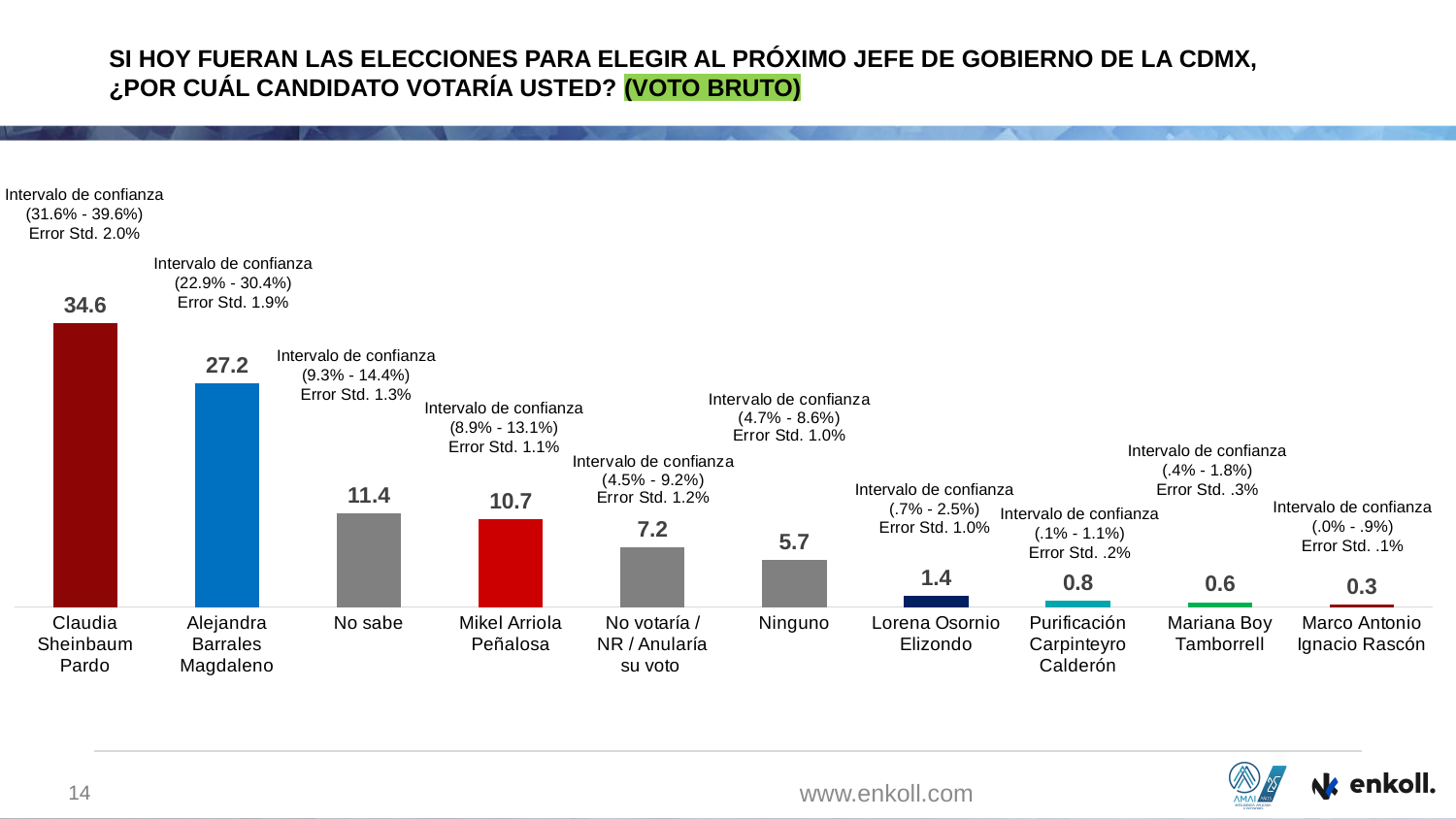

# SI HOY FUERAN LAS ELECCIONES PARA ELEGIR AL PRÓXIMO JEFE DE GOBIERNO DE LA CDMX, ¿POR CUÁL CANDIDATO VOTARÍA USTED? (VOTO BRUTO)
Intervalo de confianza
(31.6% - 39.6%)
Error Std. 2.0%
Intervalo de confianza
(22.9% - 30.4%)
Error Std. 1.9%

### Chart

| Category | Serie 1 |
|---|---|
| Claudia Sheinbaum Pardo | 34.62572103464011 |
| Alejandra Barrales Magdaleno | 27.241300305409688 |
| No sabe | 11.385440172418106 |
| Mikel Arriola Peñalosa | 10.742395612047 |
| No votaría / NR / Anularía su voto  | 7.243777112244903 |
| Ninguno | 5.70069538059991 |
| Lorena Osornio Elizondo | 1.402111466349647 |
| Purificación Carpinteyro Calderón | 0.757887261081218 |
| Mariana Boy Tamborrell | 0.57713811277375 |
| Marco Antonio Ignacio Rascón | 0.323533542435613 |
Intervalo de confianza
(9.3% - 14.4%)
Error Std. 1.3%
Intervalo de confianza
(8.9% - 13.1%)
Error Std. 1.1%
Intervalo de confianza
(.4% - 1.8%)
Error Std. .3%
Intervalo de confianza
(.7% - 2.5%)
Error Std. 1.0%
Intervalo de confianza
(.0% - .9%)
Error Std. .1%
Intervalo de confianza
(.1% - 1.1%)
Error Std. .2%
14
www.enkoll.com